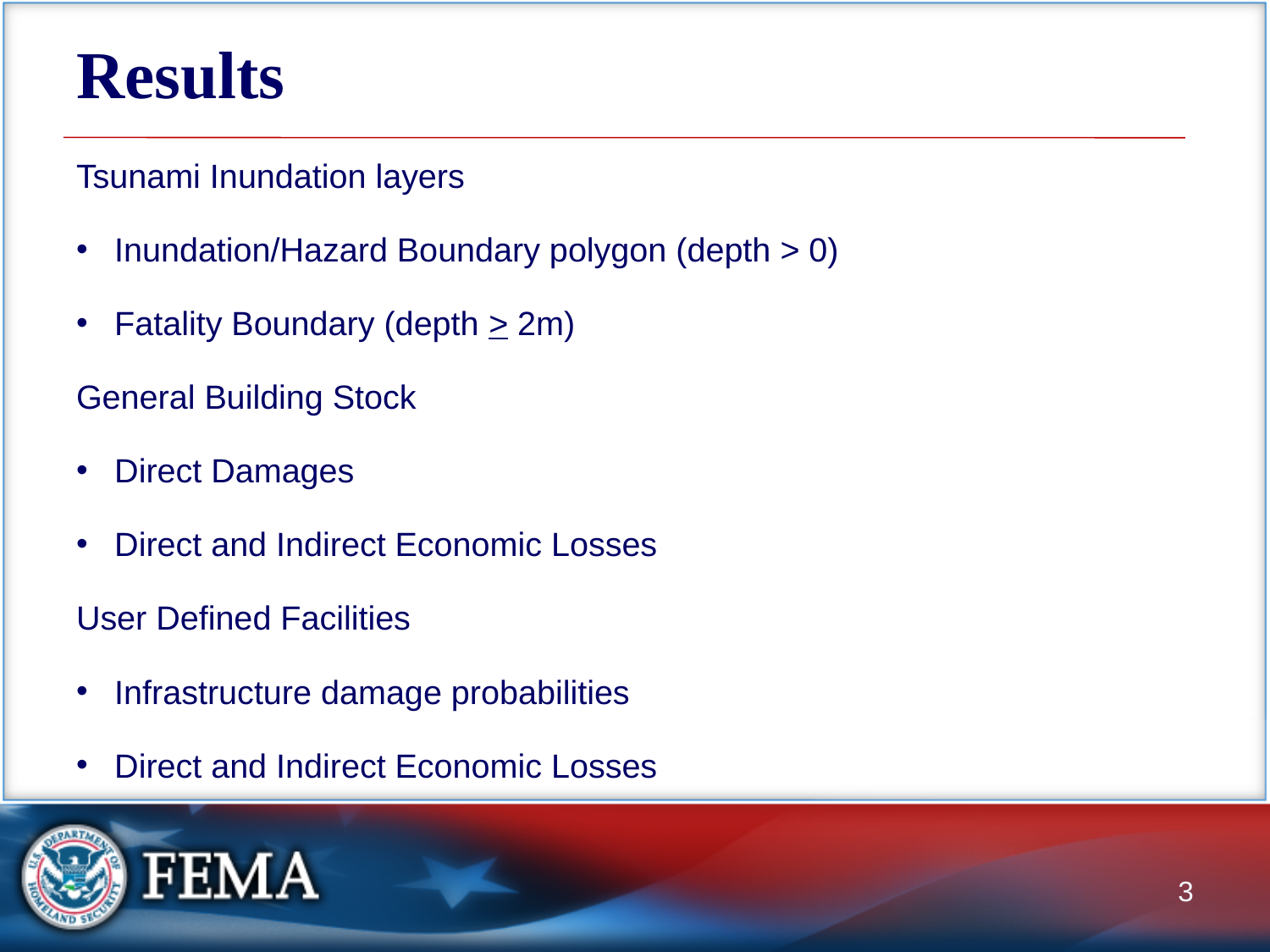

# Results
Tsunami Inundation layers
Inundation/Hazard Boundary polygon (depth > 0)
Fatality Boundary (depth > 2m)
General Building Stock
Direct Damages
Direct and Indirect Economic Losses
User Defined Facilities
Infrastructure damage probabilities
Direct and Indirect Economic Losses
3